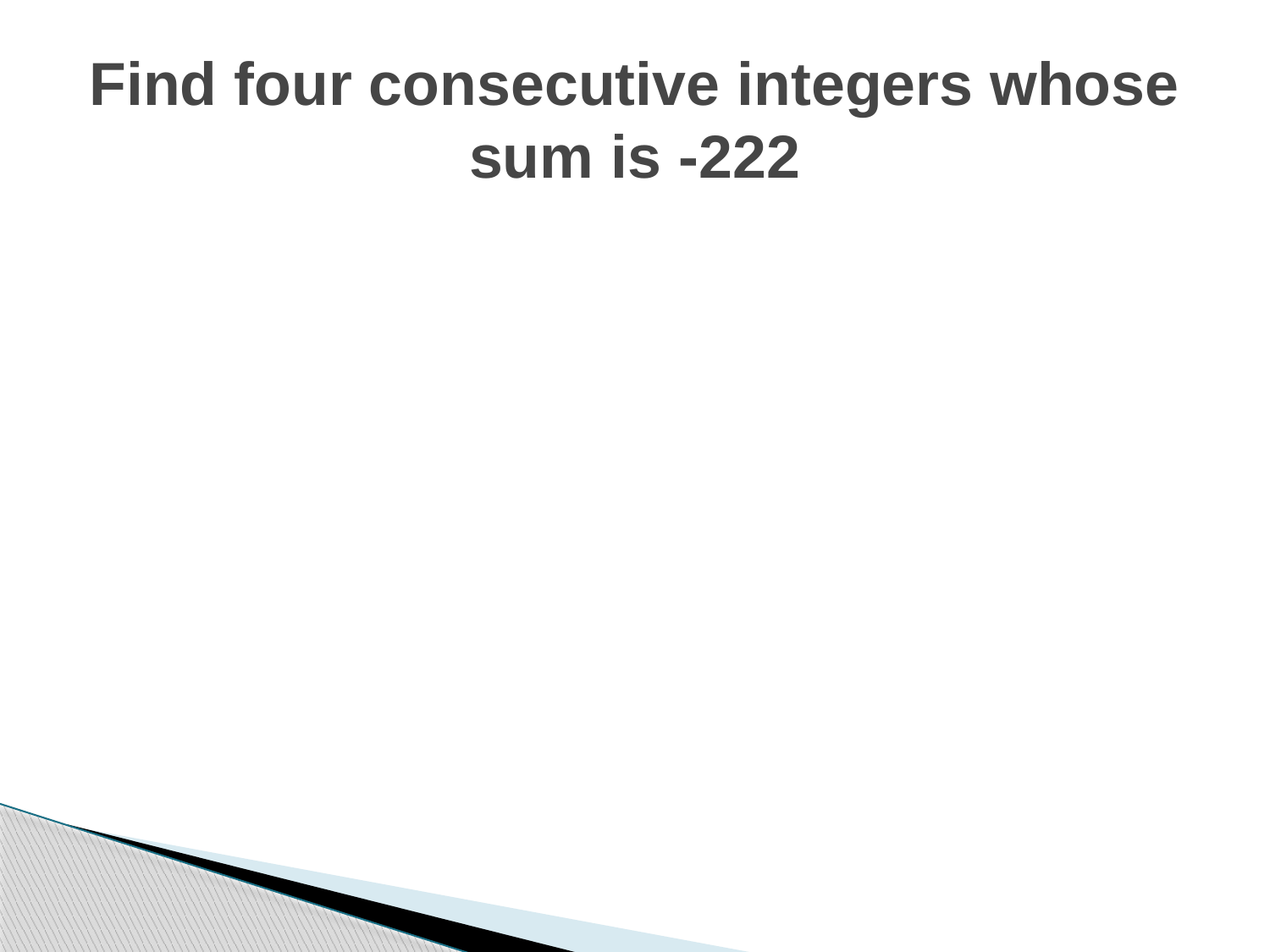

# Find four consecutive integers whose sum is -222